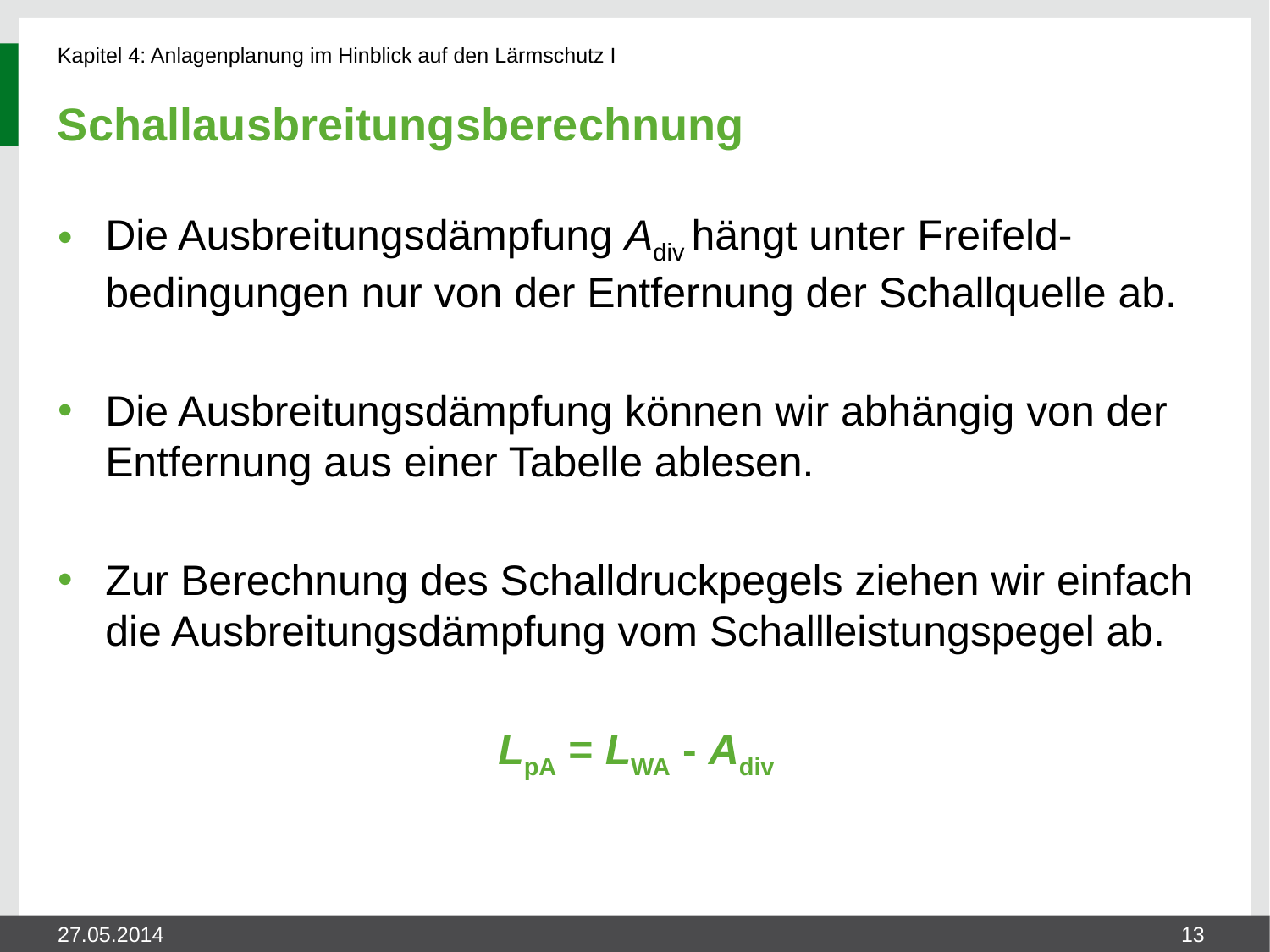

# Schallausbreitungsberechnung
Die Ausbreitungsdämpfung Adiv hängt unter Freifeld-bedingungen nur von der Entfernung der Schallquelle ab.

Die Ausbreitungsdämpfung können wir abhängig von der Entfernung aus einer Tabelle ablesen.

Zur Berechnung des Schalldruckpegels ziehen wir einfach die Ausbreitungsdämpfung vom Schallleistungspegel ab.

LpA = LWA - Adiv
27.05.2014
13